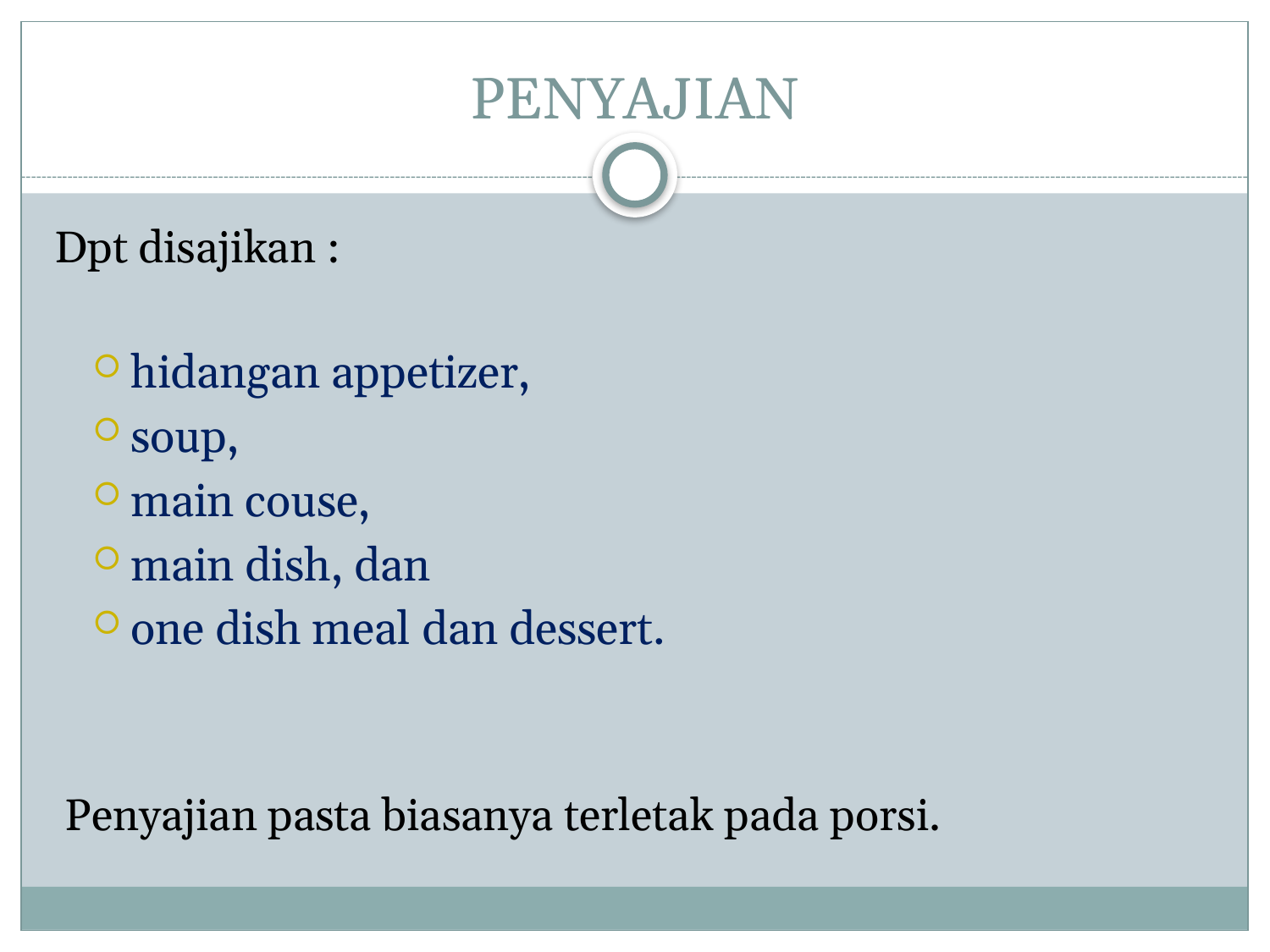

# PENYAJIAN
Dpt disajikan :

hidangan appetizer,
soup,
main couse,
main dish, dan
one dish meal dan dessert.

 Penyajian pasta biasanya terletak pada porsi.